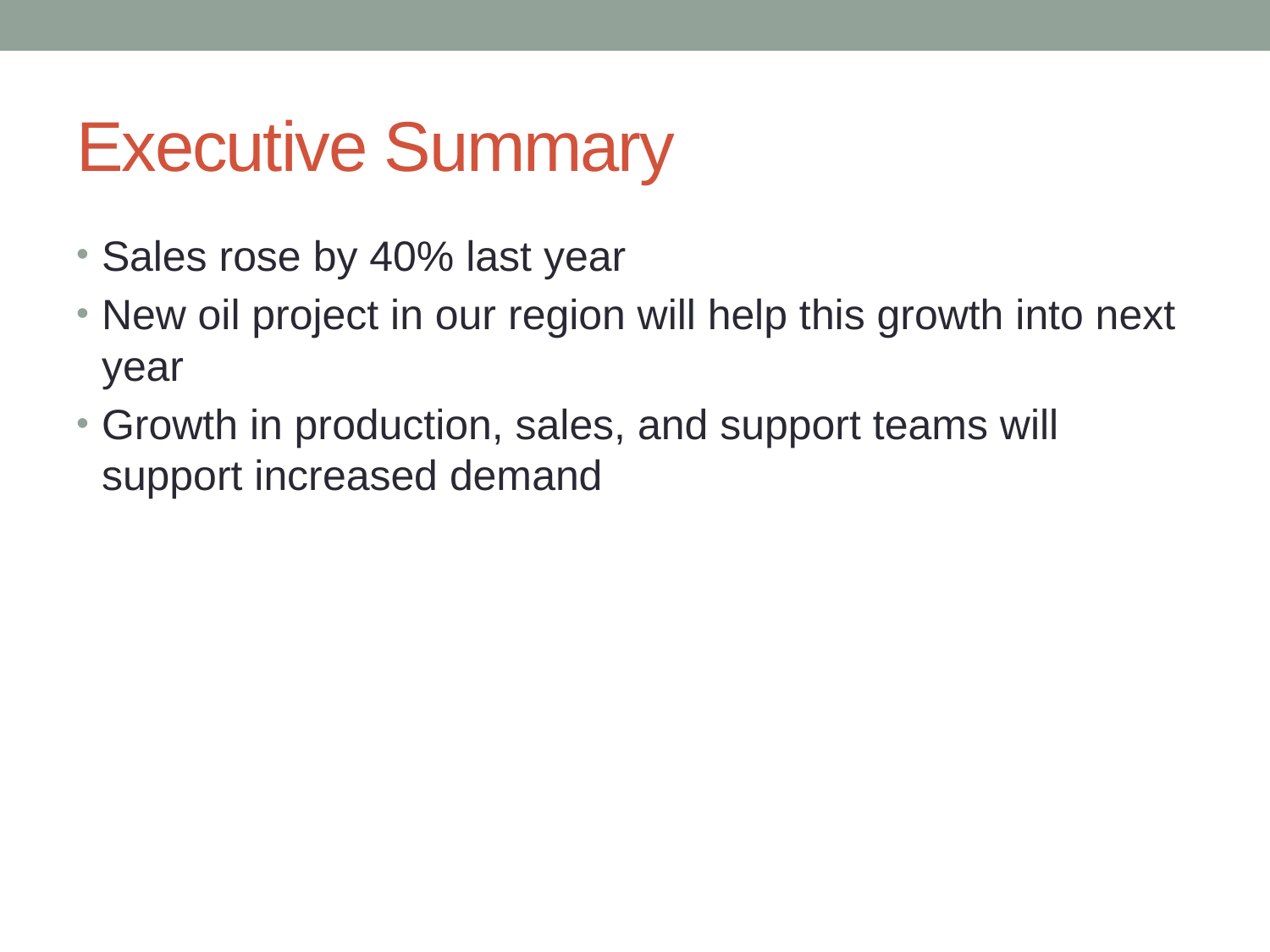

# Executive Summary
Sales rose by 40% last year
New oil project in our region will help this growth into next year
Growth in production, sales, and support teams will support increased demand